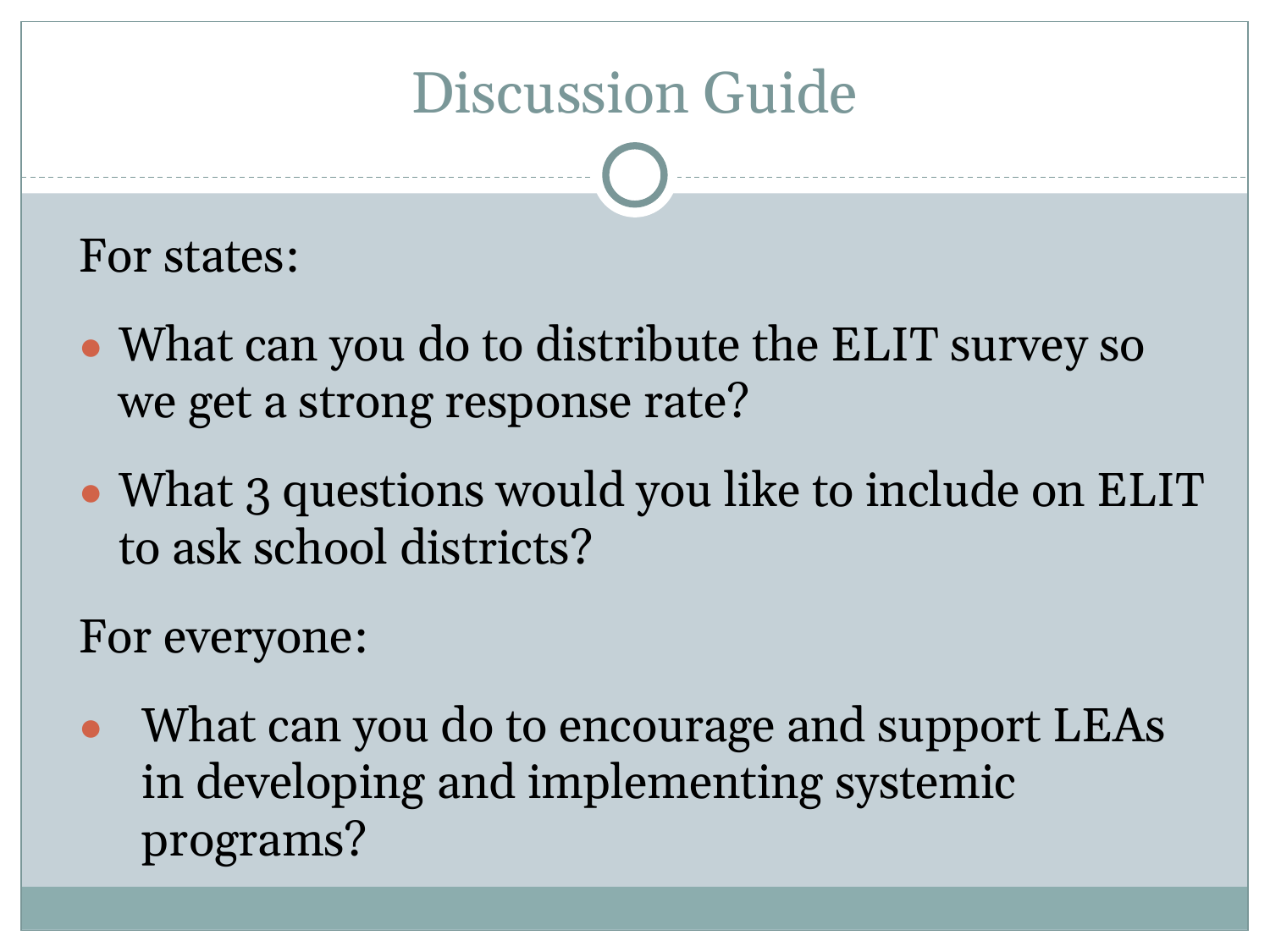

# Discussion Guide
For states:
What can you do to distribute the ELIT survey so we get a strong response rate?
What 3 questions would you like to include on ELIT to ask school districts?
For everyone:
What can you do to encourage and support LEAs in developing and implementing systemic programs?